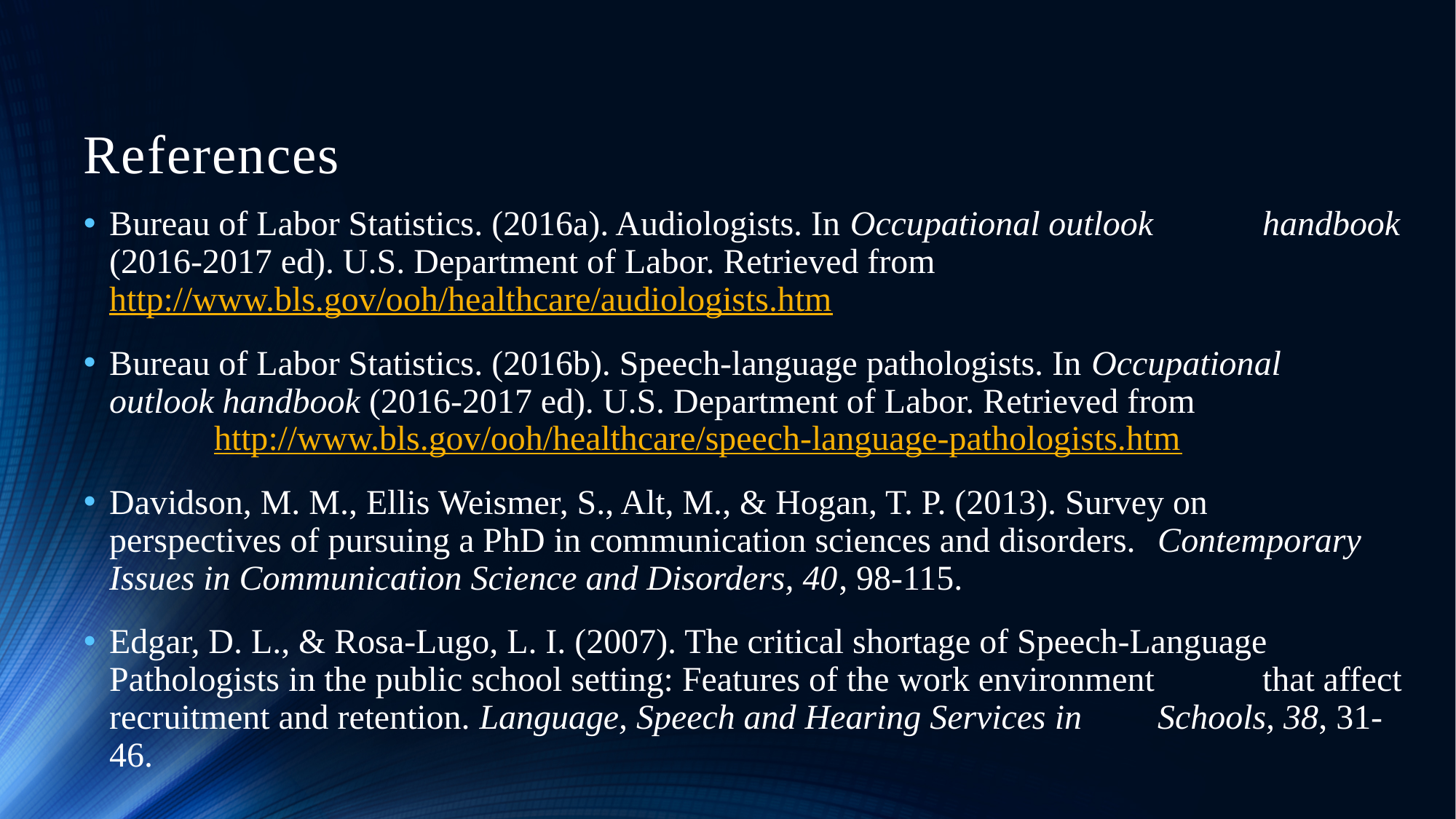

# References
Bureau of Labor Statistics. (2016a). Audiologists. In Occupational outlook 	handbook (2016-2017 ed). U.S. Department of Labor. Retrieved from 	http://www.bls.gov/ooh/healthcare/audiologists.htm
Bureau of Labor Statistics. (2016b). Speech-language pathologists. In Occupational 	outlook handbook (2016-2017 ed). U.S. Department of Labor. Retrieved from 	                        	http://www.bls.gov/ooh/healthcare/speech-language-pathologists.htm
Davidson, M. M., Ellis Weismer, S., Alt, M., & Hogan, T. P. (2013). Survey on 		perspectives of pursuing a PhD in communication sciences and disorders. 	Contemporary Issues in Communication Science and Disorders, 40, 98-115.
Edgar, D. L., & Rosa-Lugo, L. I. (2007). The critical shortage of Speech-Language 	Pathologists in the public school setting: Features of the work environment 	that affect recruitment and retention. Language, Speech and Hearing Services in 	Schools, 38, 31-46.